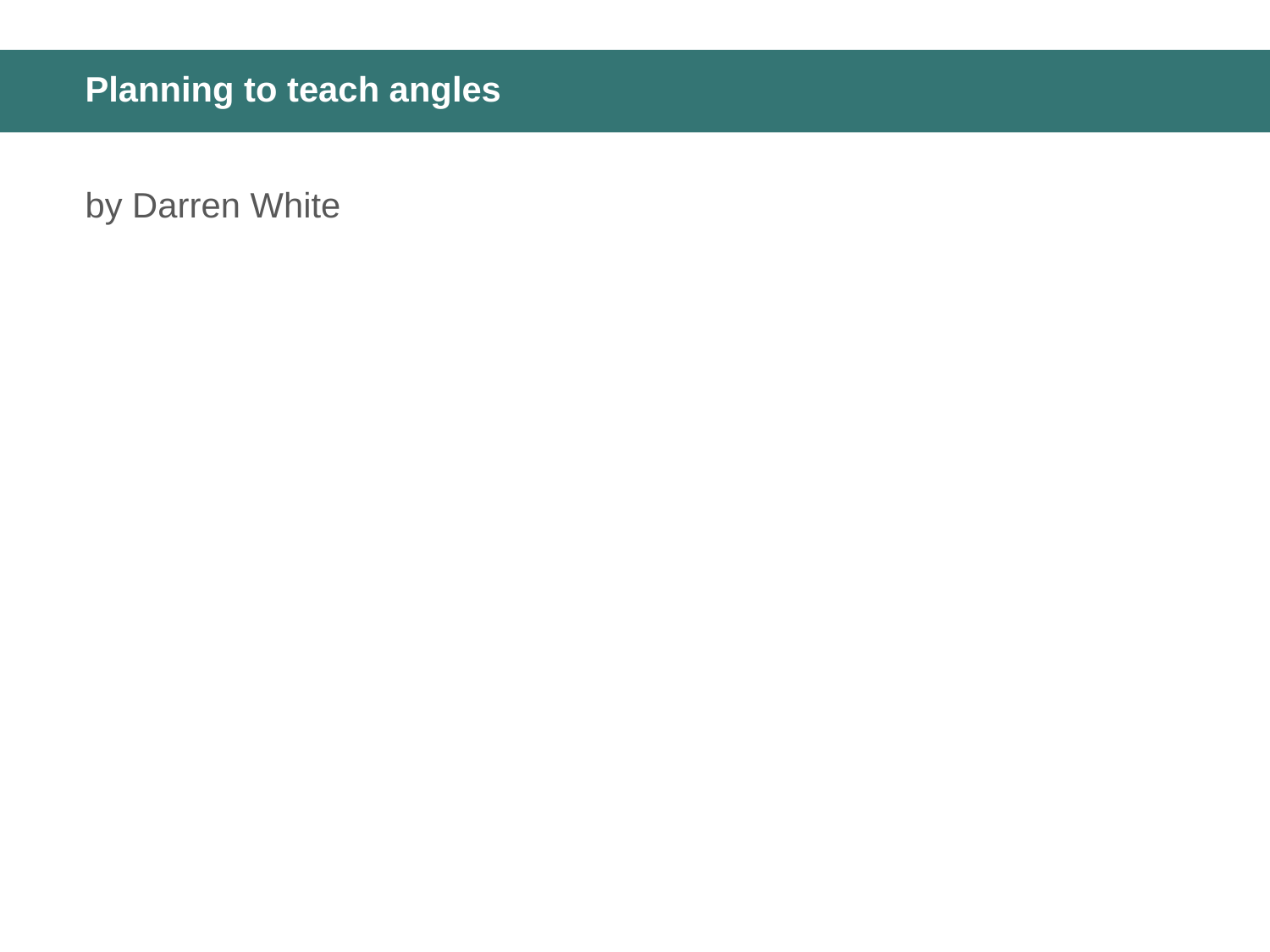

# Planning to teach angles
by Darren White